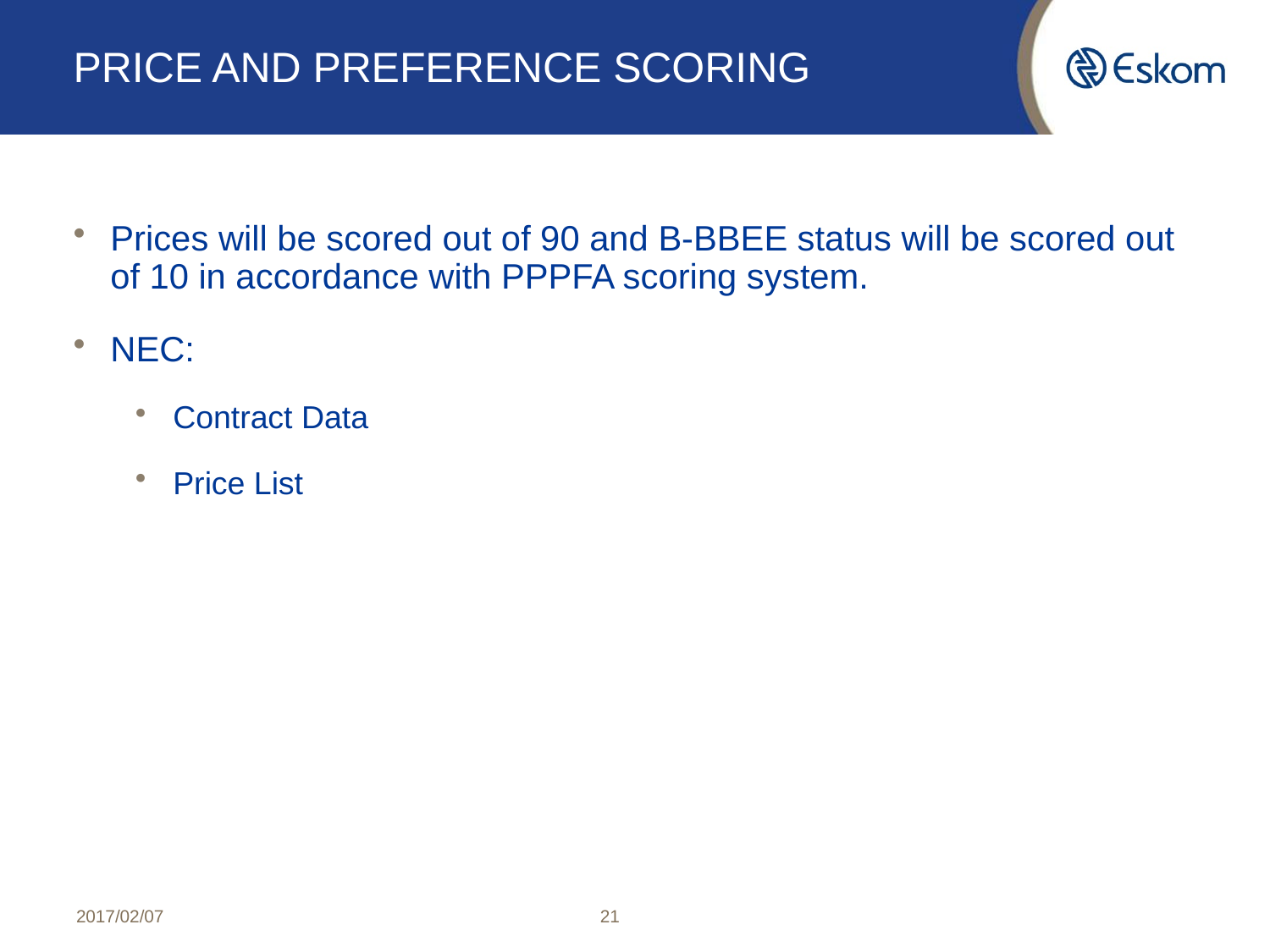

# PRICE AND PREFERENCE SCORING

Prices will be scored out of 90 and B-BBEE status will be scored out of 10 in accordance with PPPFA scoring system.
NEC:
Contract Data
Price List
2017/02/07
21